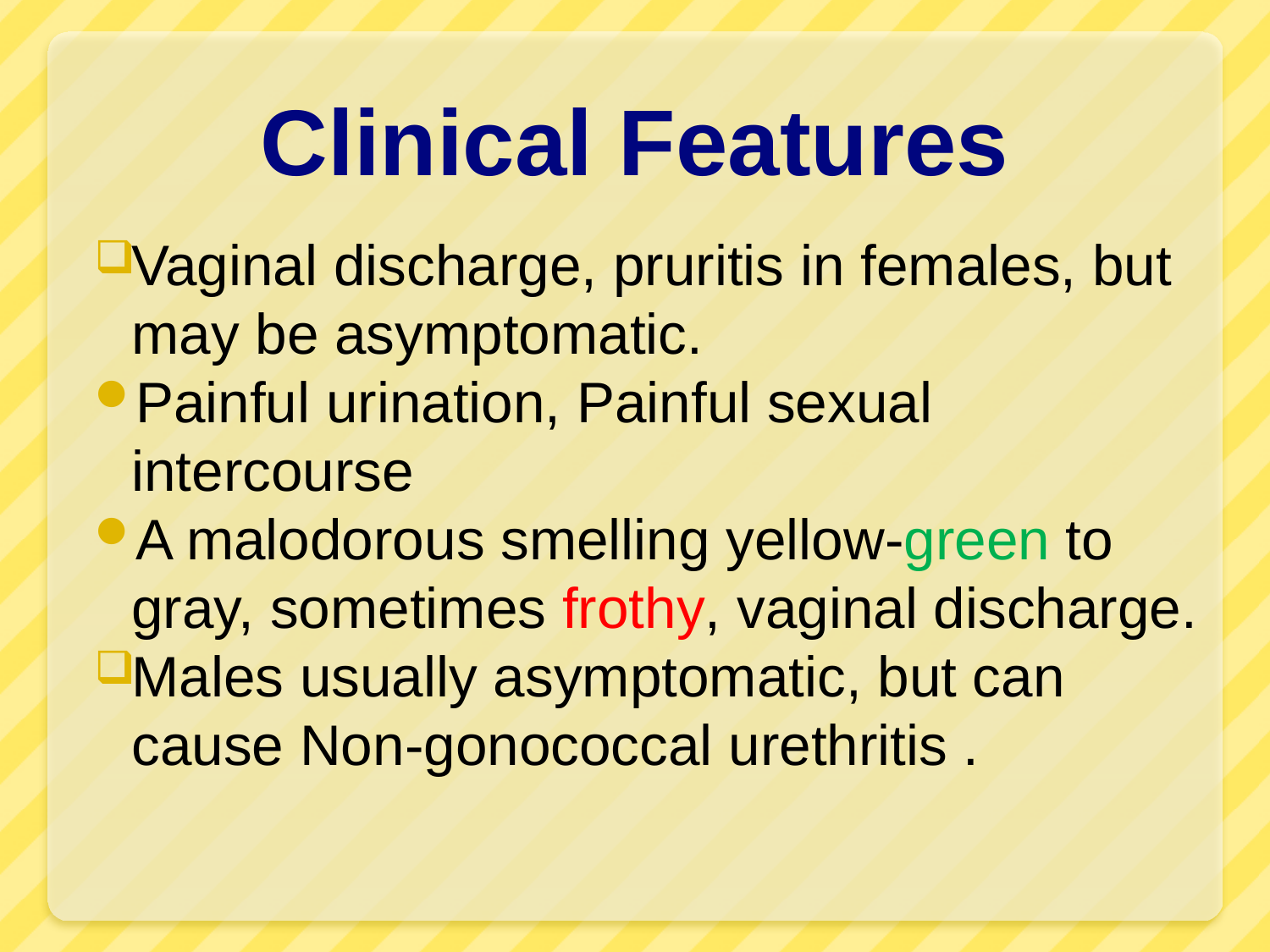

# Clinical Features
Vaginal discharge, pruritis in females, but may be asymptomatic.
Painful urination, Painful sexual intercourse
A malodorous smelling yellow-green to gray, sometimes frothy, vaginal discharge.
Males usually asymptomatic, but can cause Non-gonococcal urethritis .